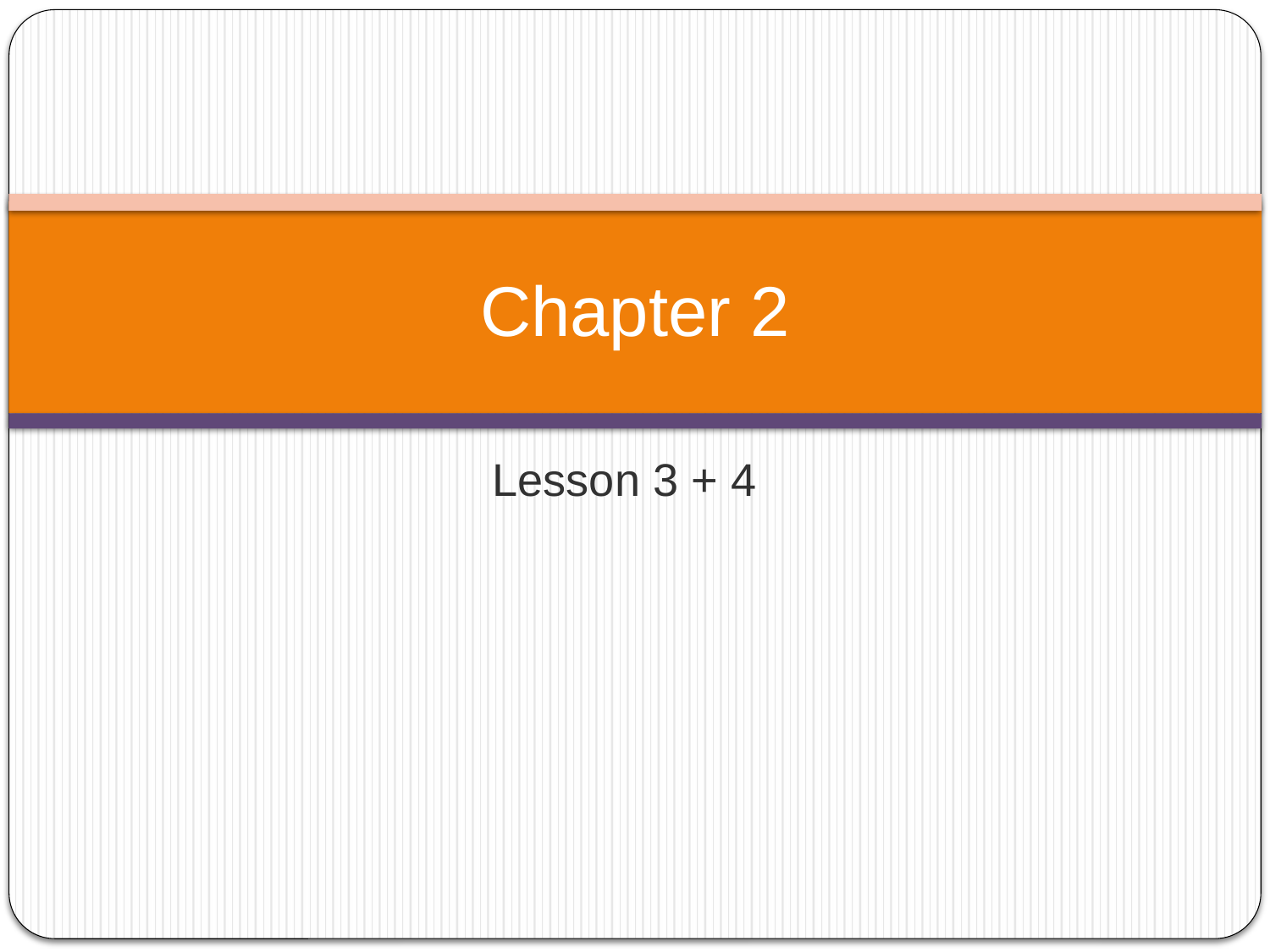

# Chapter 2
Lesson 3 + 4